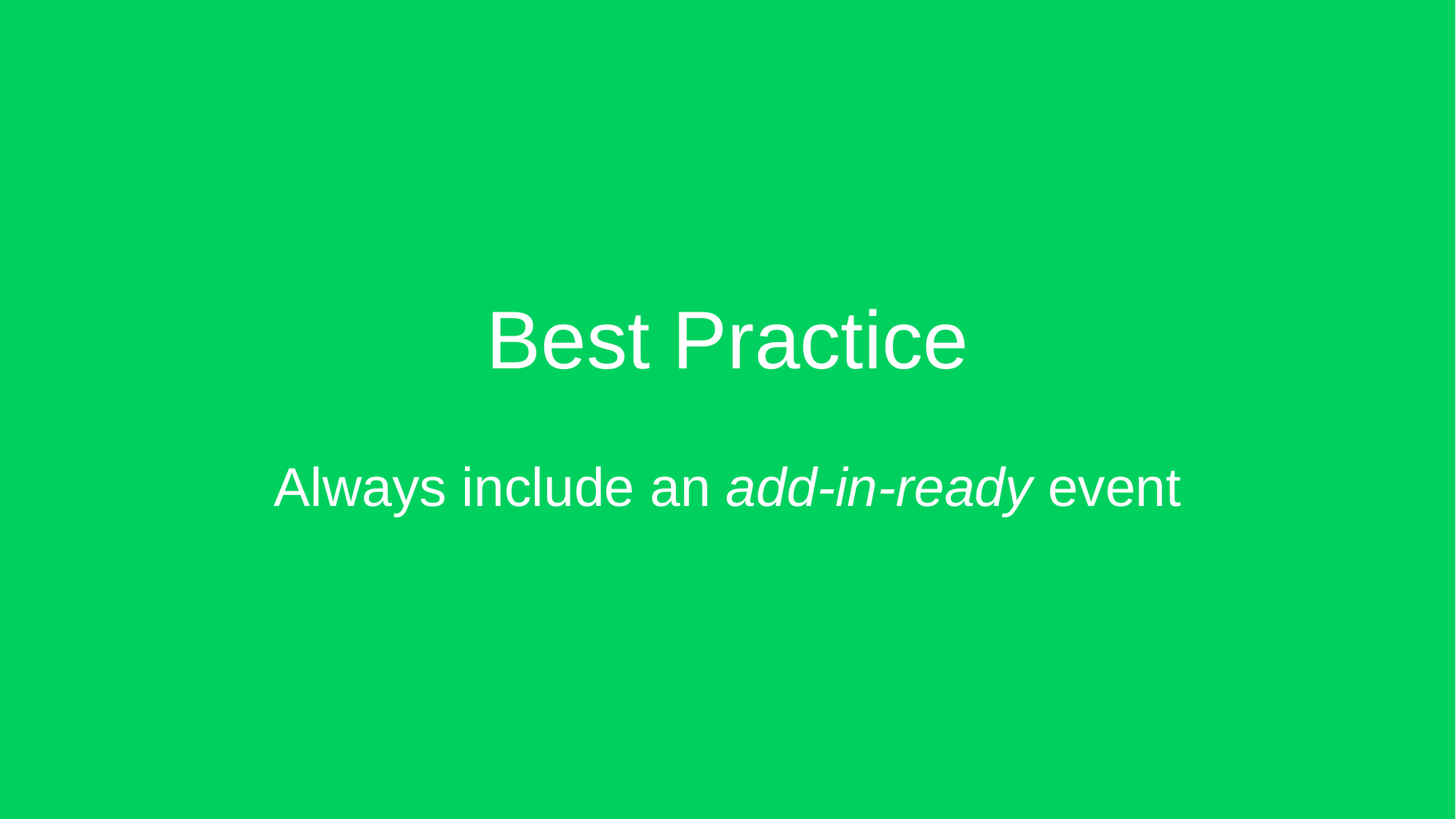

Best Practice
Always include an add-in-ready event